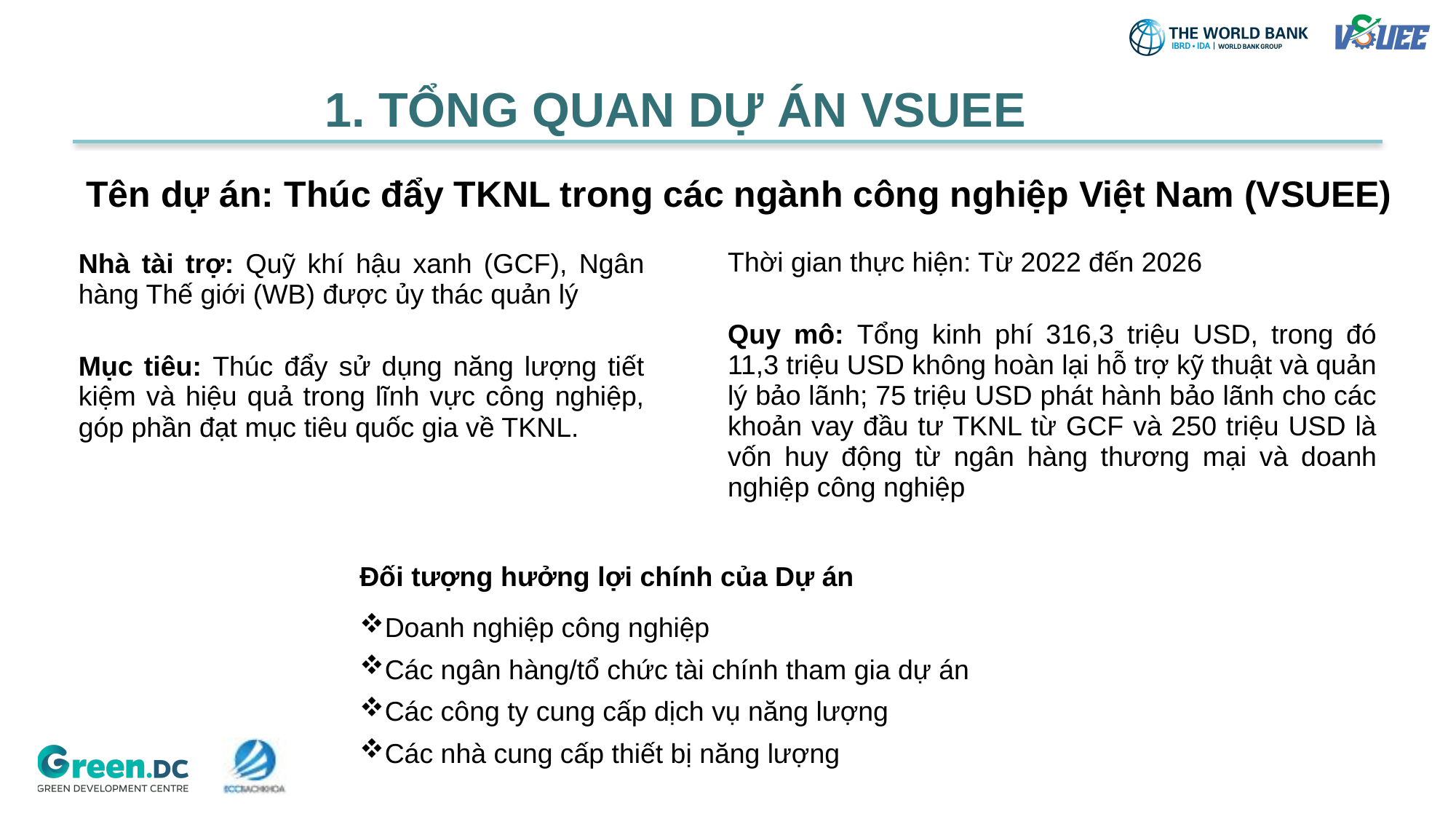

# 1. TỔNG QUAN DỰ ÁN VSUEE
Tên dự án: Thúc đẩy TKNL trong các ngành công nghiệp Việt Nam (VSUEE)
| Thời gian thực hiện: Từ 2022 đến 2026 |
| --- |
| Quy mô: Tổng kinh phí 316,3 triệu USD, trong đó 11,3 triệu USD không hoàn lại hỗ trợ kỹ thuật và quản lý bảo lãnh; 75 triệu USD phát hành bảo lãnh cho các khoản vay đầu tư TKNL từ GCF và 250 triệu USD là vốn huy động từ ngân hàng thương mại và doanh nghiệp công nghiệp |
| Nhà tài trợ: Quỹ khí hậu xanh (GCF), Ngân hàng Thế giới (WB) được ủy thác quản lý |
| --- |
| Mục tiêu: Thúc đẩy sử dụng năng lượng tiết kiệm và hiệu quả trong lĩnh vực công nghiệp, góp phần đạt mục tiêu quốc gia về TKNL. |
|  |
Đối tượng hưởng lợi chính của Dự án
Doanh nghiệp công nghiệp
Các ngân hàng/tổ chức tài chính tham gia dự án
Các công ty cung cấp dịch vụ năng lượng
Các nhà cung cấp thiết bị năng lượng